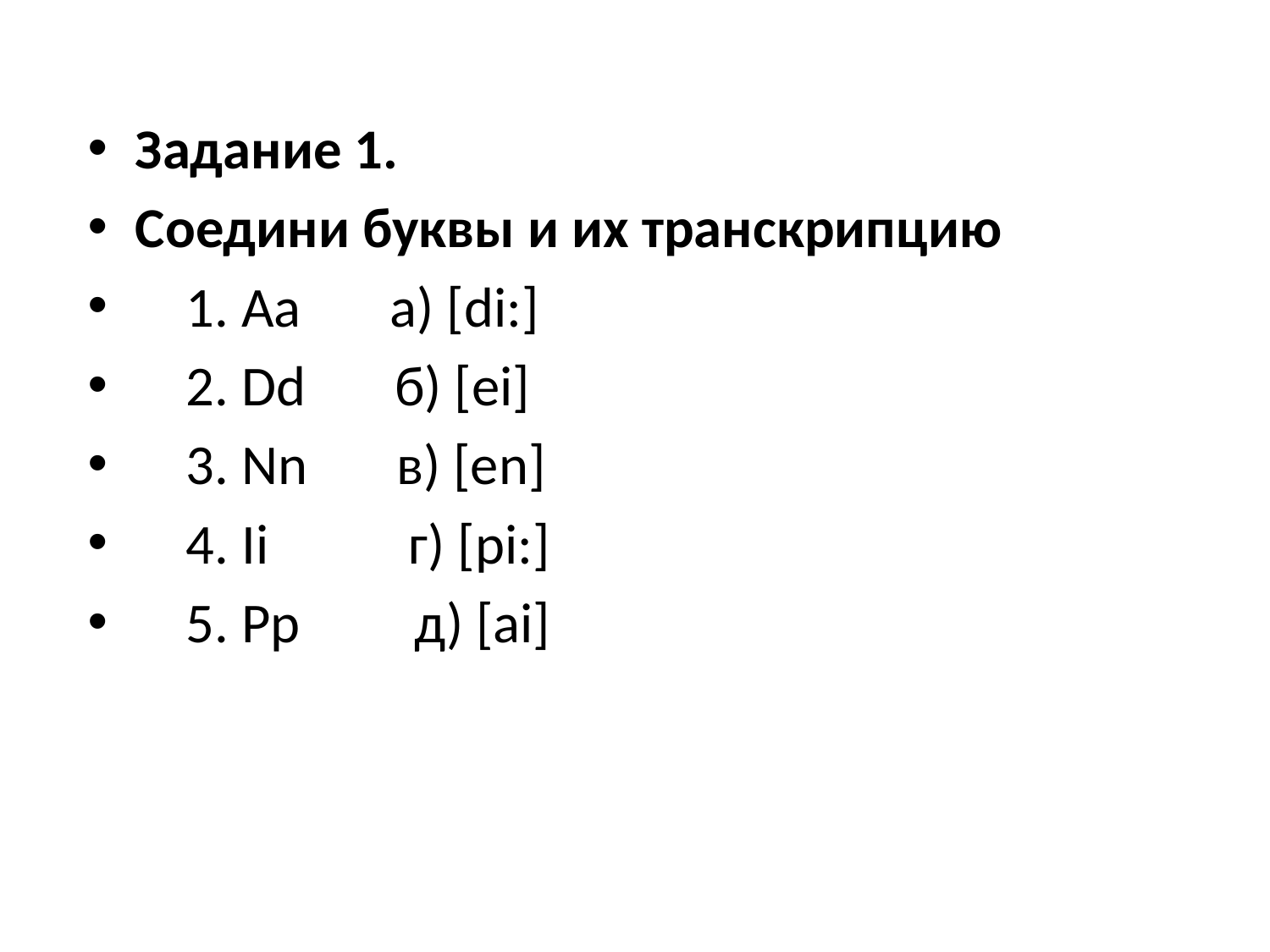

Задание 1.
Соедини буквы и их транскрипцию
    1. Aa       а) [di:]
    2. Dd       б) [ei]
    3. Nn       в) [en]
    4. Ii           г) [pi:]
    5. Pp         д) [ai]